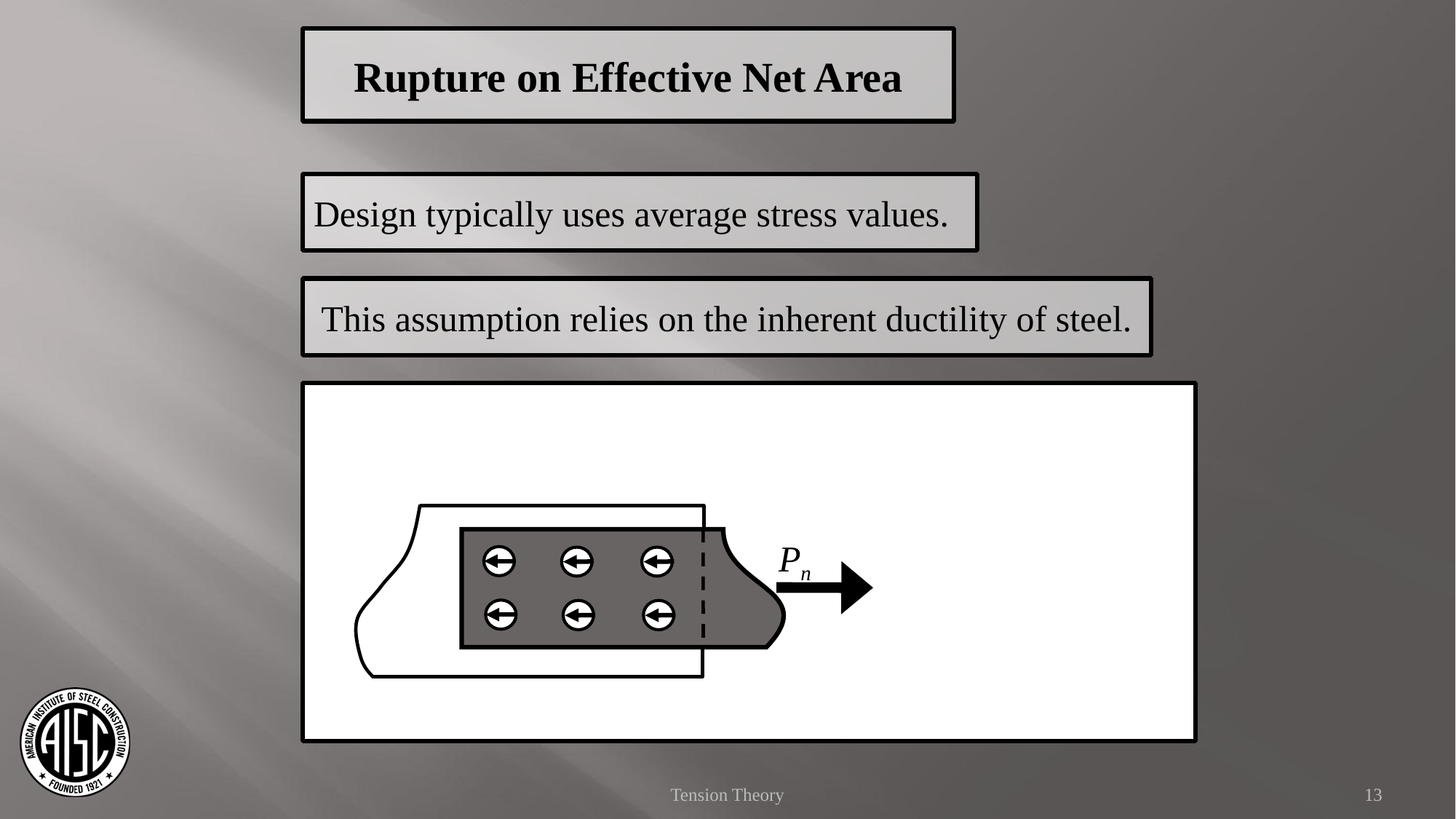

Rupture on Effective Net Area
Design typically uses average stress values.
This assumption relies on the inherent ductility of steel.

Pn

Tension Theory
13